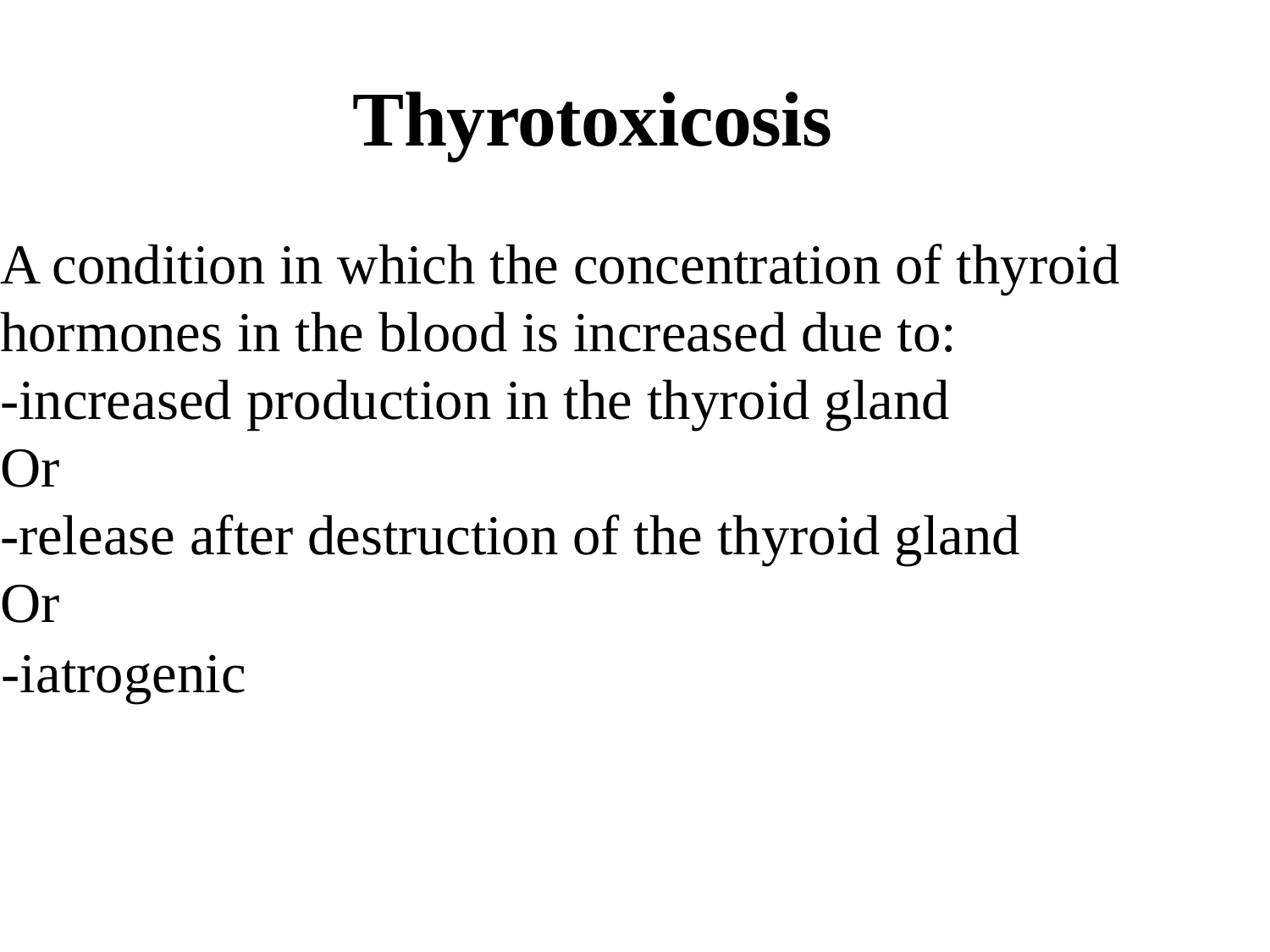

# Thyrotoxicosis

A condition in which the concentration of thyroid hormones in the blood is increased due to:
-increased production in the thyroid gland
Or
-release after destruction of the thyroid gland
Or
-iatrogenic